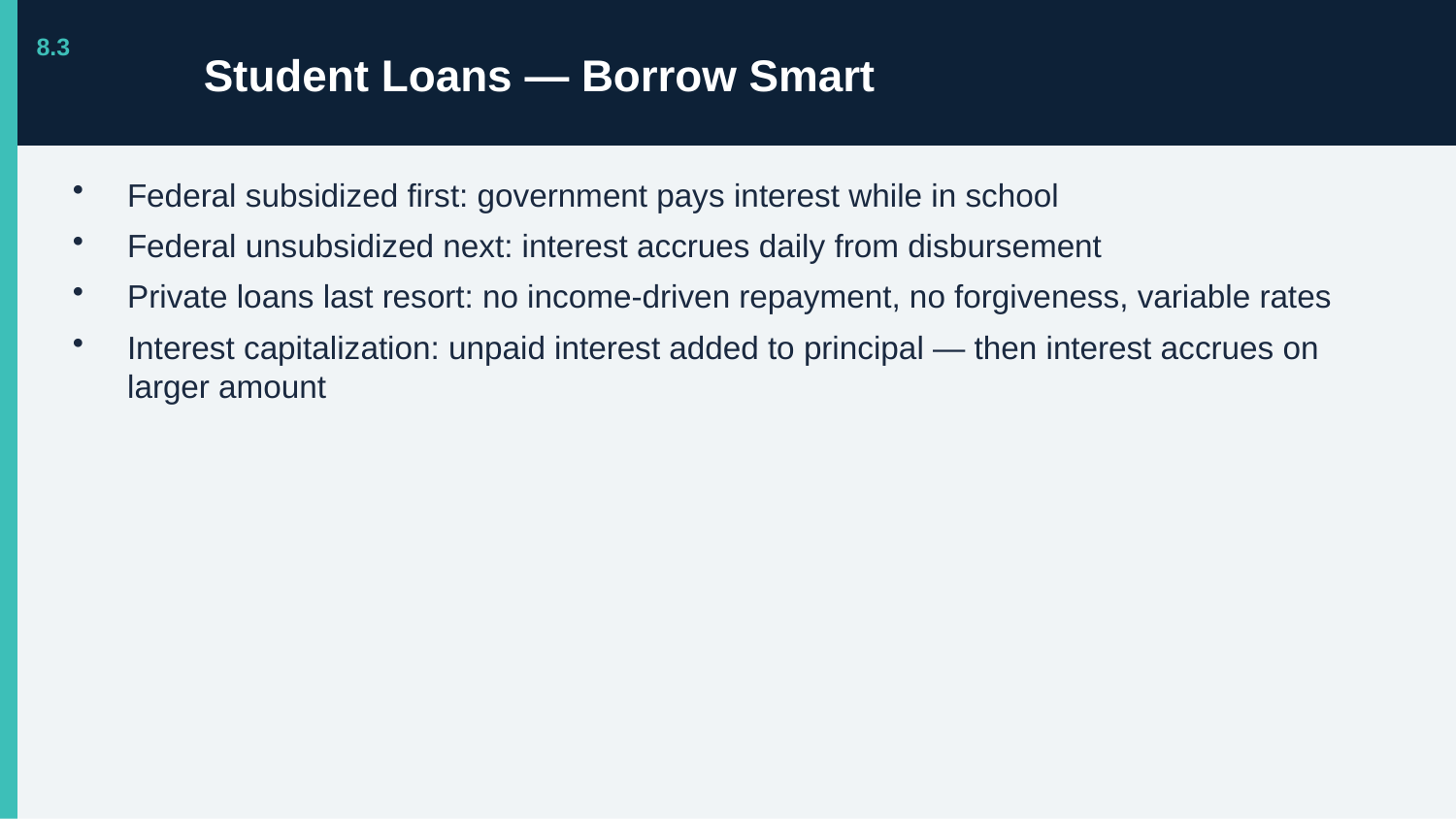

Student Loans — Borrow Smart
8.3
Federal subsidized first: government pays interest while in school
Federal unsubsidized next: interest accrues daily from disbursement
Private loans last resort: no income-driven repayment, no forgiveness, variable rates
Interest capitalization: unpaid interest added to principal — then interest accrues on larger amount